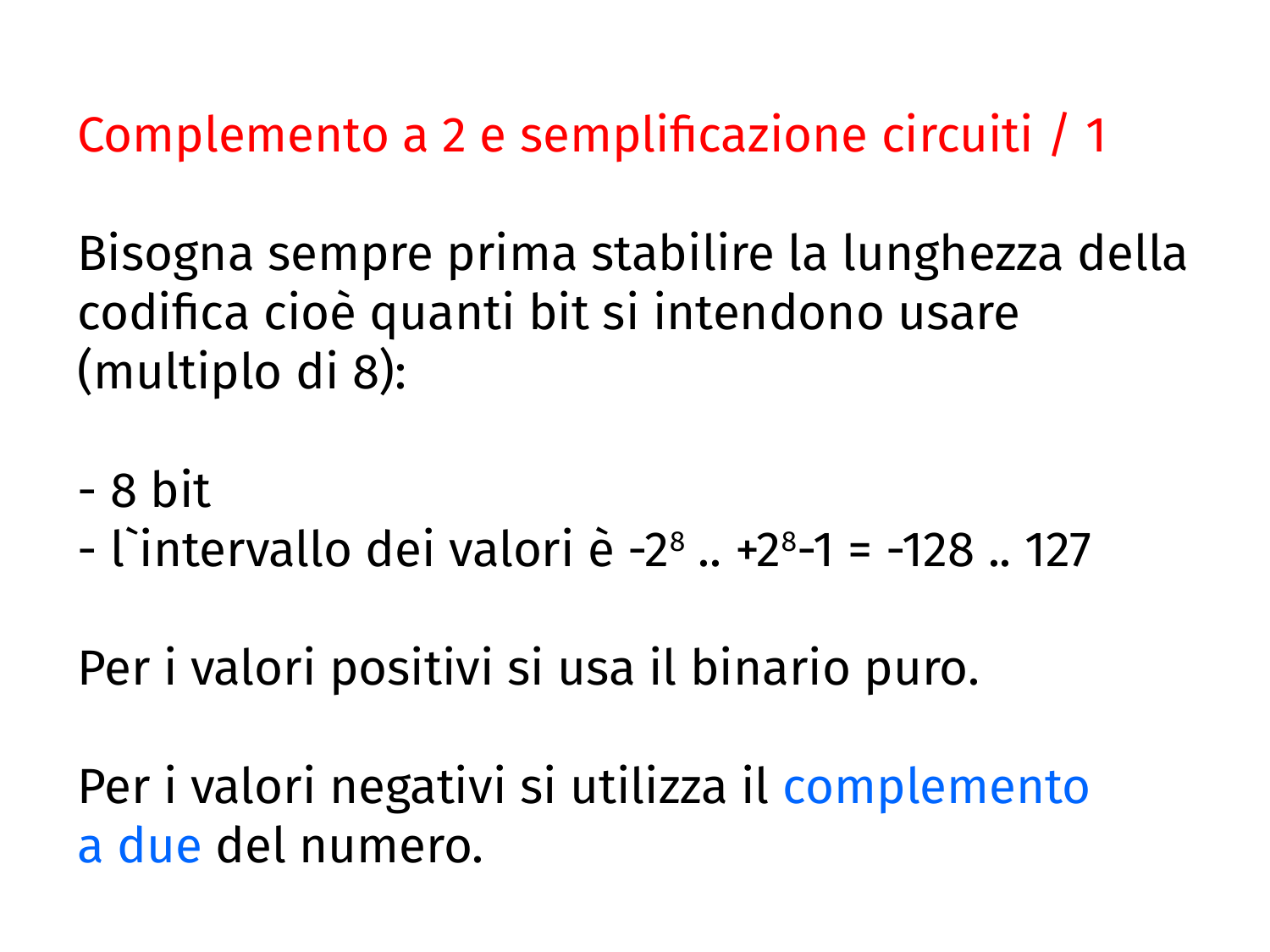

Complemento a 2 e semplificazione circuiti / 1

Bisogna sempre prima stabilire la lunghezza della codifica cioè quanti bit si intendono usare (multiplo di 8):

- 8 bit
- l`intervallo dei valori è -28 .. +28-1 = -128 .. 127
Per i valori positivi si usa il binario puro.

Per i valori negativi si utilizza il complemento
a due del numero.